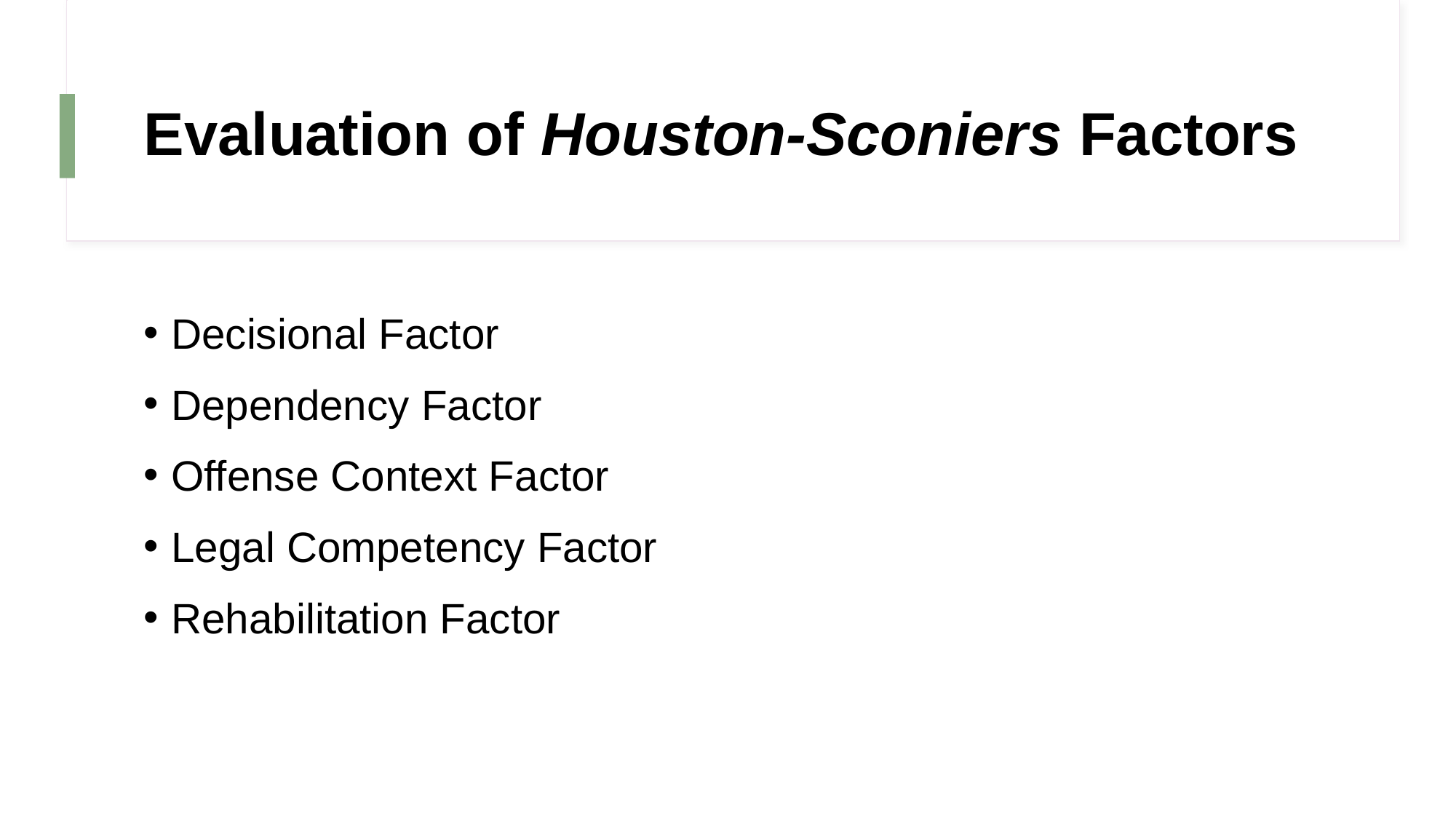

# Evaluation of Houston-Sconiers Factors
Decisional Factor
Dependency Factor
Offense Context Factor
Legal Competency Factor
Rehabilitation Factor